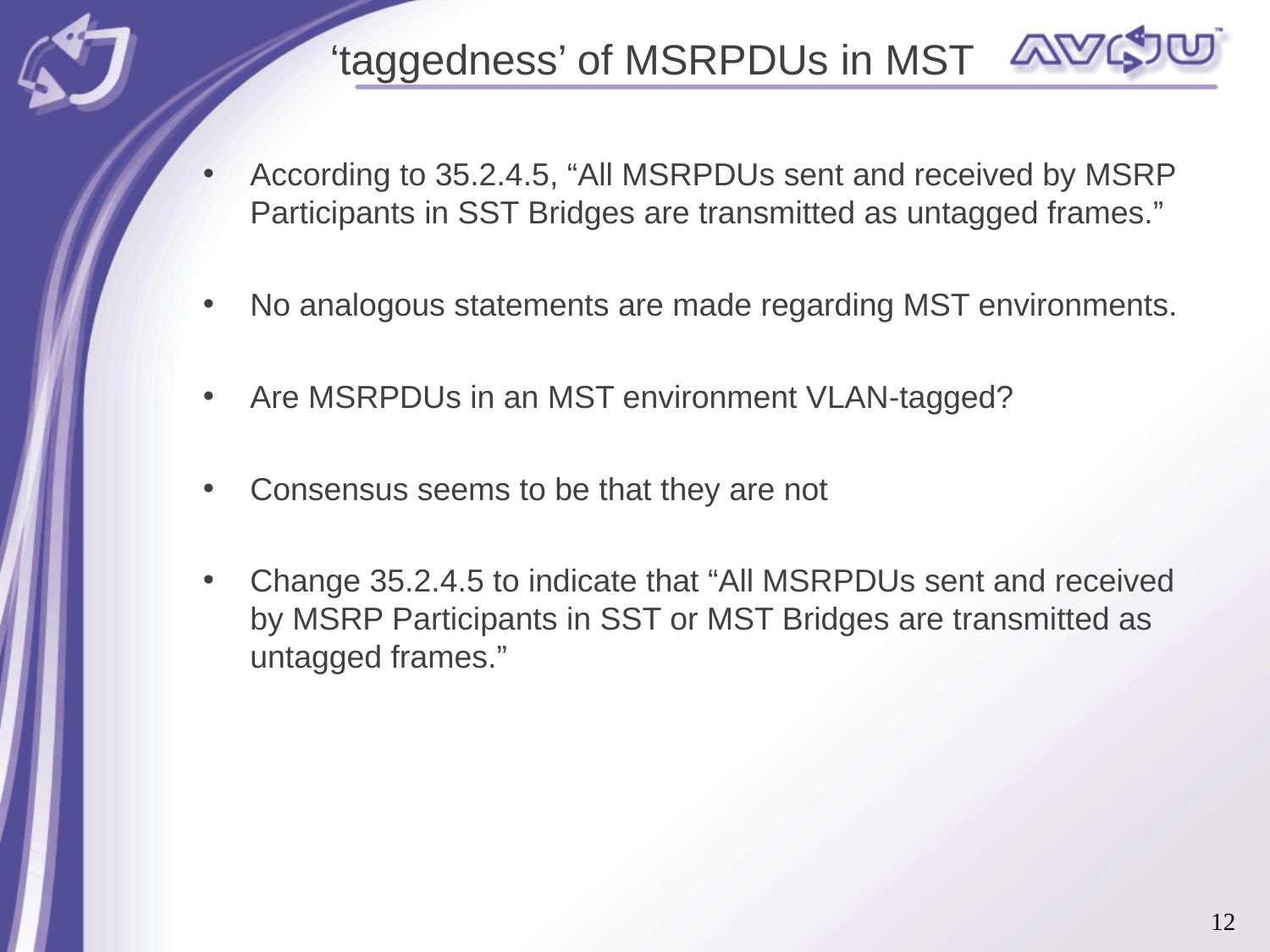

‘taggedness’ of MSRPDUs in MST
According to 35.2.4.5, “All MSRPDUs sent and received by MSRP Participants in SST Bridges are transmitted as untagged frames.”

No analogous statements are made regarding MST environments.

Are MSRPDUs in an MST environment VLAN-tagged?

Consensus seems to be that they are not

Change 35.2.4.5 to indicate that “All MSRPDUs sent and received by MSRP Participants in SST or MST Bridges are transmitted as untagged frames.”

12